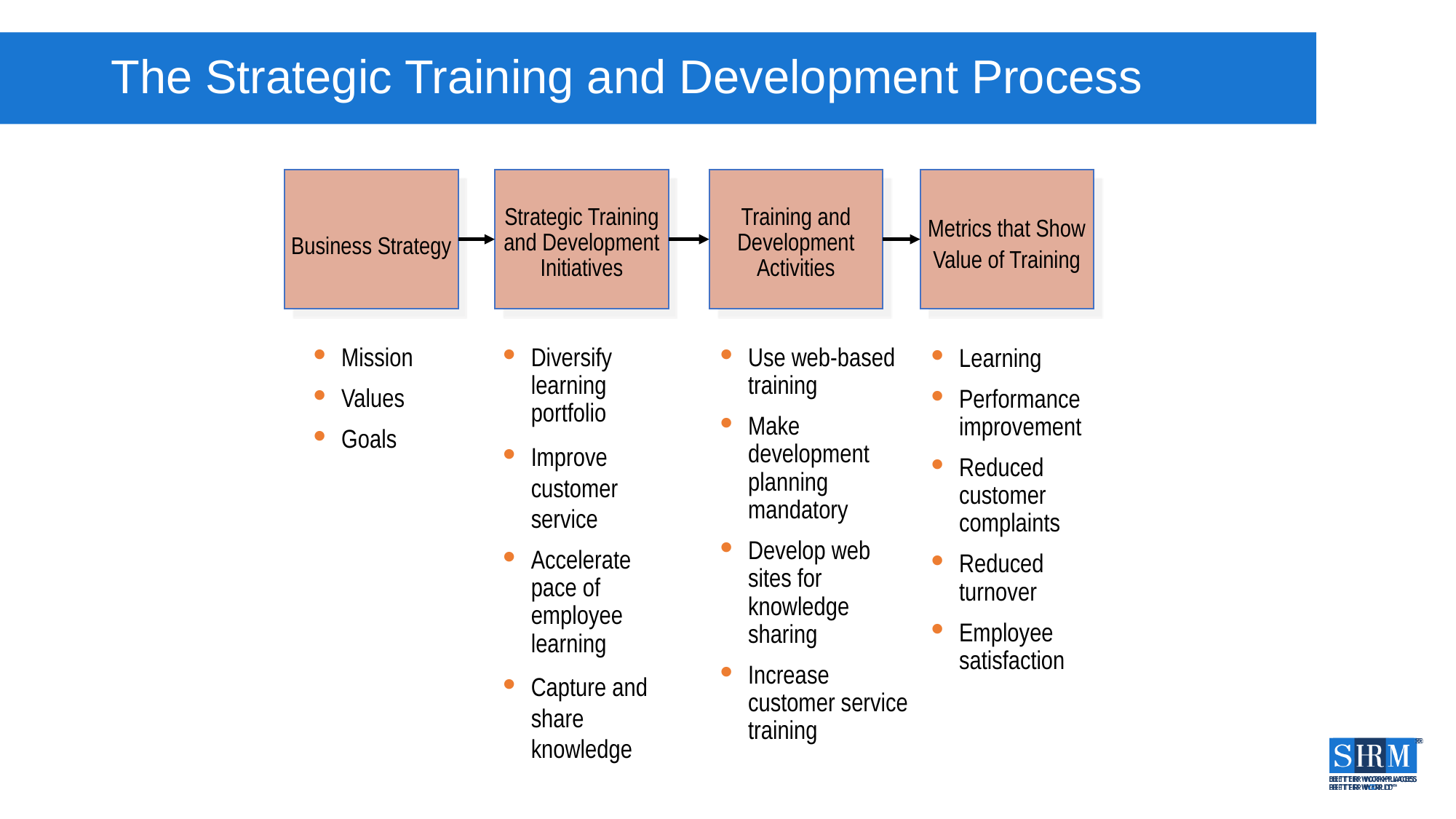

# The Strategic Training and Development Process
Business Strategy
Strategic Training
and Development
Initiatives
Training and
Development
Activities
Metrics that Show
Value of Training
Mission
Values
Goals
Diversify learning portfolio
Improve customer service
Accelerate pace of employee learning
Capture and share knowledge
Use web-based training
Make development planning mandatory
Develop web sites for knowledge sharing
Increase customer service training
Learning
Performance improvement
Reduced customer complaints
Reduced turnover
Employee satisfaction